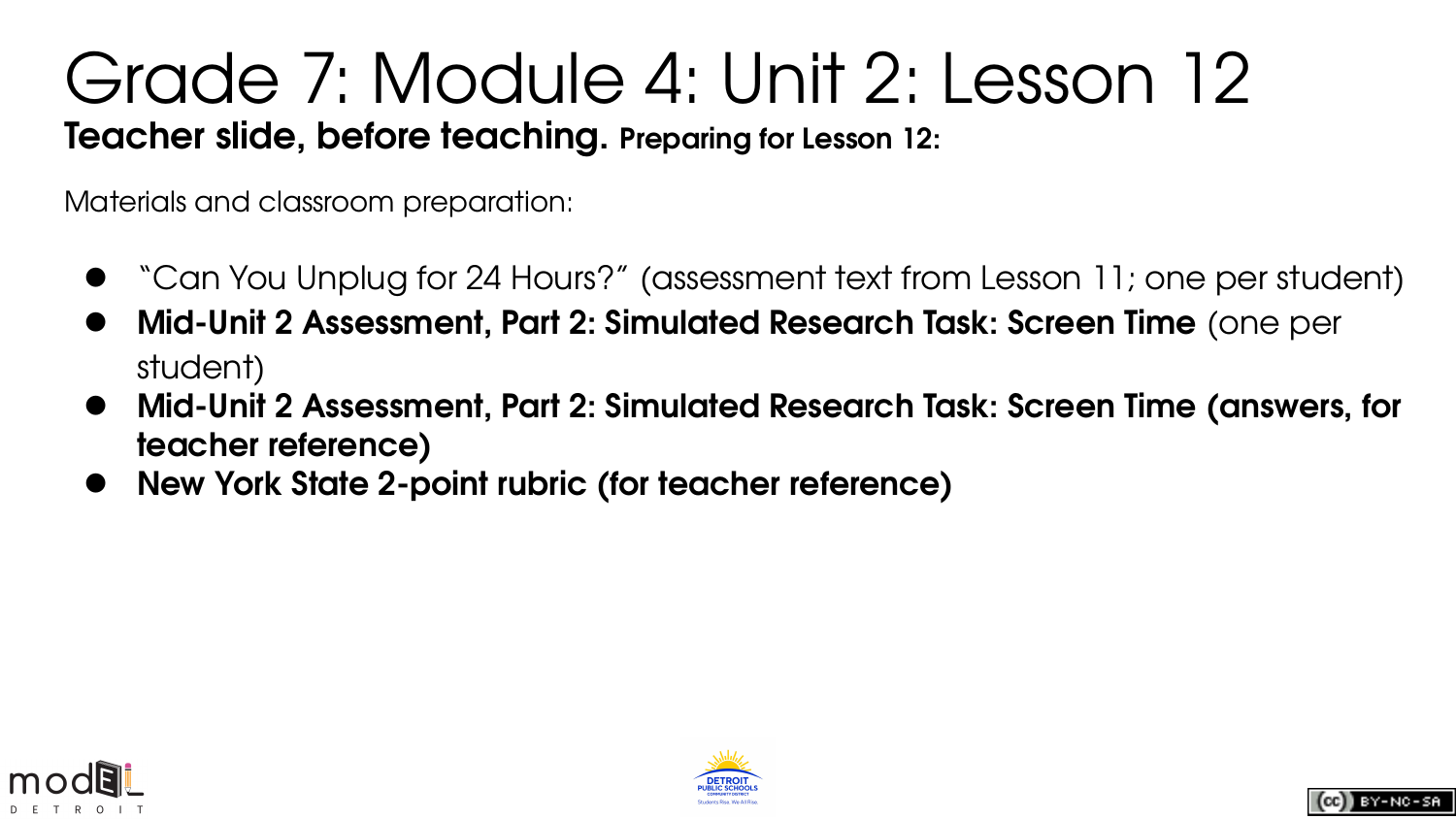

Grade 7: Module 4: Unit 2: Lesson 12
Teacher slide, before teaching. Preparing for Lesson 12:

Materials and classroom preparation:

“Can You Unplug for 24 Hours?” (assessment text from Lesson 11; one per student)
Mid-Unit 2 Assessment, Part 2: Simulated Research Task: Screen Time (one per student)
Mid-Unit 2 Assessment, Part 2: Simulated Research Task: Screen Time (answers, for teacher reference)
New York State 2-point rubric (for teacher reference)